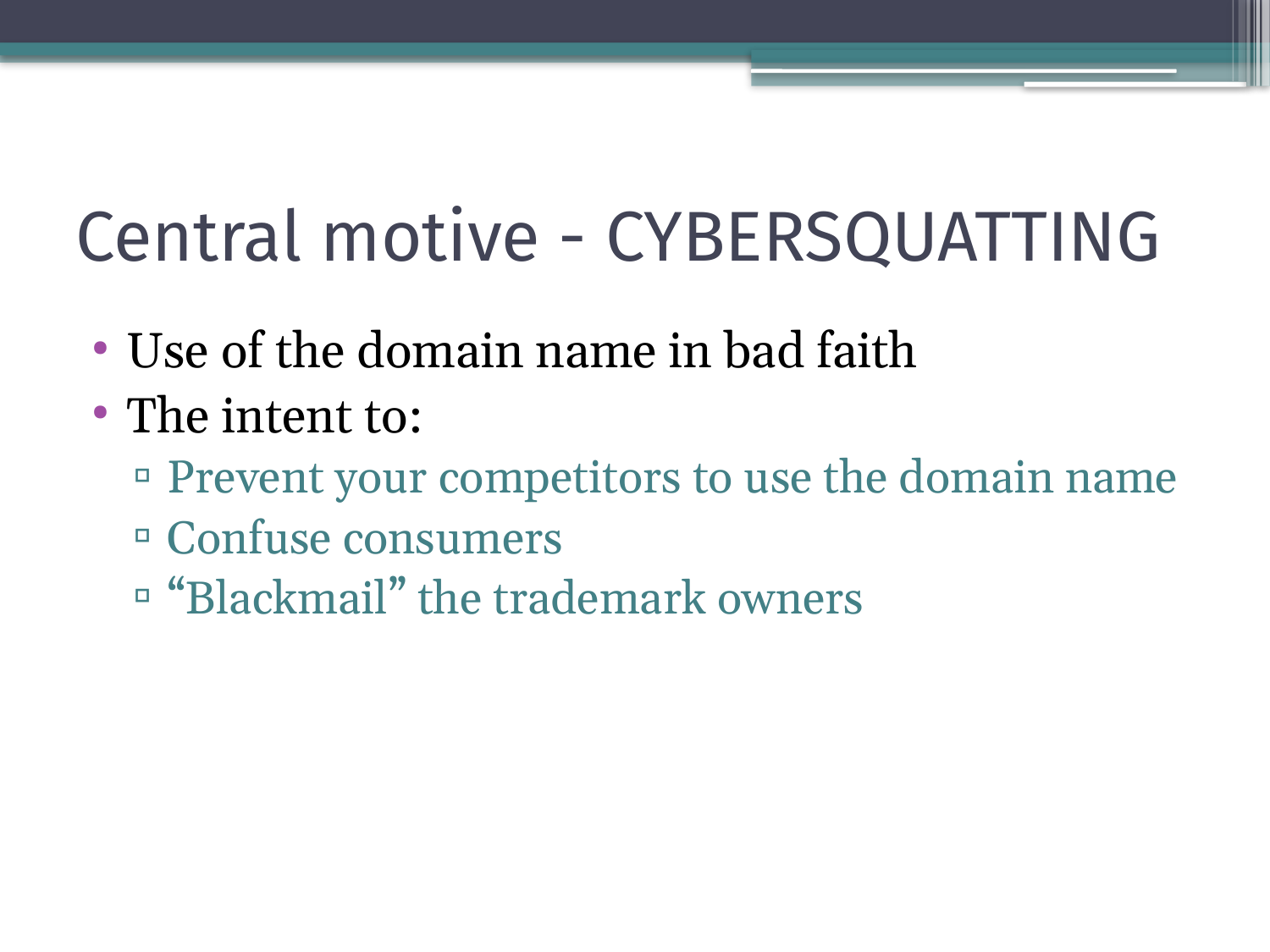

# Central motive - CYBERSQUATTING
Use of the domain name in bad faith
The intent to:
Prevent your competitors to use the domain name
Confuse consumers
“Blackmail” the trademark owners